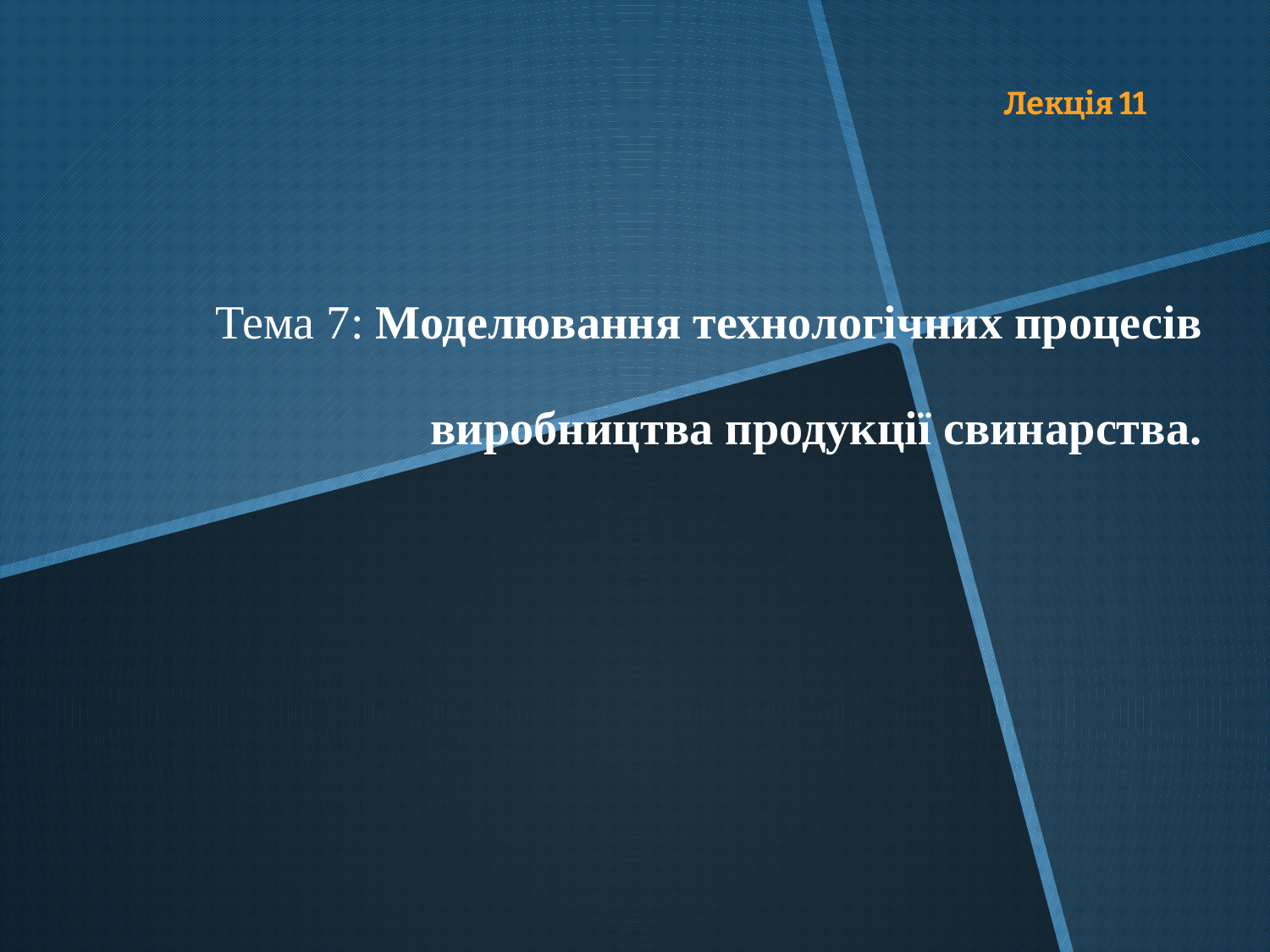

Лекція 11

# Тема 7: Моделювання технологічних процесів виробництва продукції свинарства.